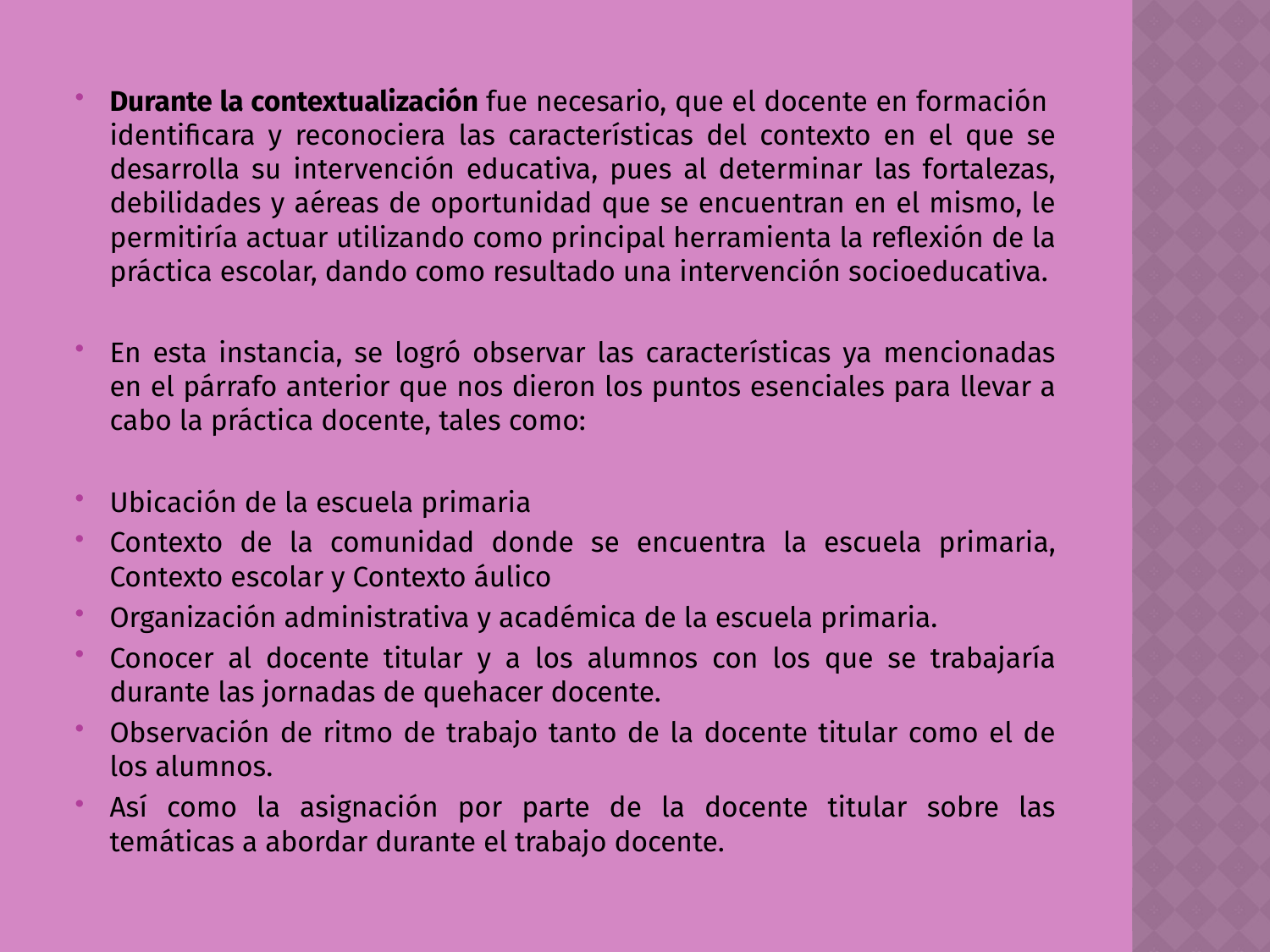

Durante la contextualización fue necesario, que el docente en formación  identificara y reconociera las características del contexto en el que se desarrolla su intervención educativa, pues al determinar las fortalezas, debilidades y aéreas de oportunidad que se encuentran en el mismo, le permitiría actuar utilizando como principal herramienta la reflexión de la práctica escolar, dando como resultado una intervención socioeducativa.

En esta instancia, se logró observar las características ya mencionadas en el párrafo anterior que nos dieron los puntos esenciales para llevar a cabo la práctica docente, tales como:

Ubicación de la escuela primaria
Contexto de la comunidad donde se encuentra la escuela primaria, Contexto escolar y Contexto áulico
Organización administrativa y académica de la escuela primaria.
Conocer al docente titular y a los alumnos con los que se trabajaría durante las jornadas de quehacer docente.
Observación de ritmo de trabajo tanto de la docente titular como el de los alumnos.
Así como la asignación por parte de la docente titular sobre las temáticas a abordar durante el trabajo docente.